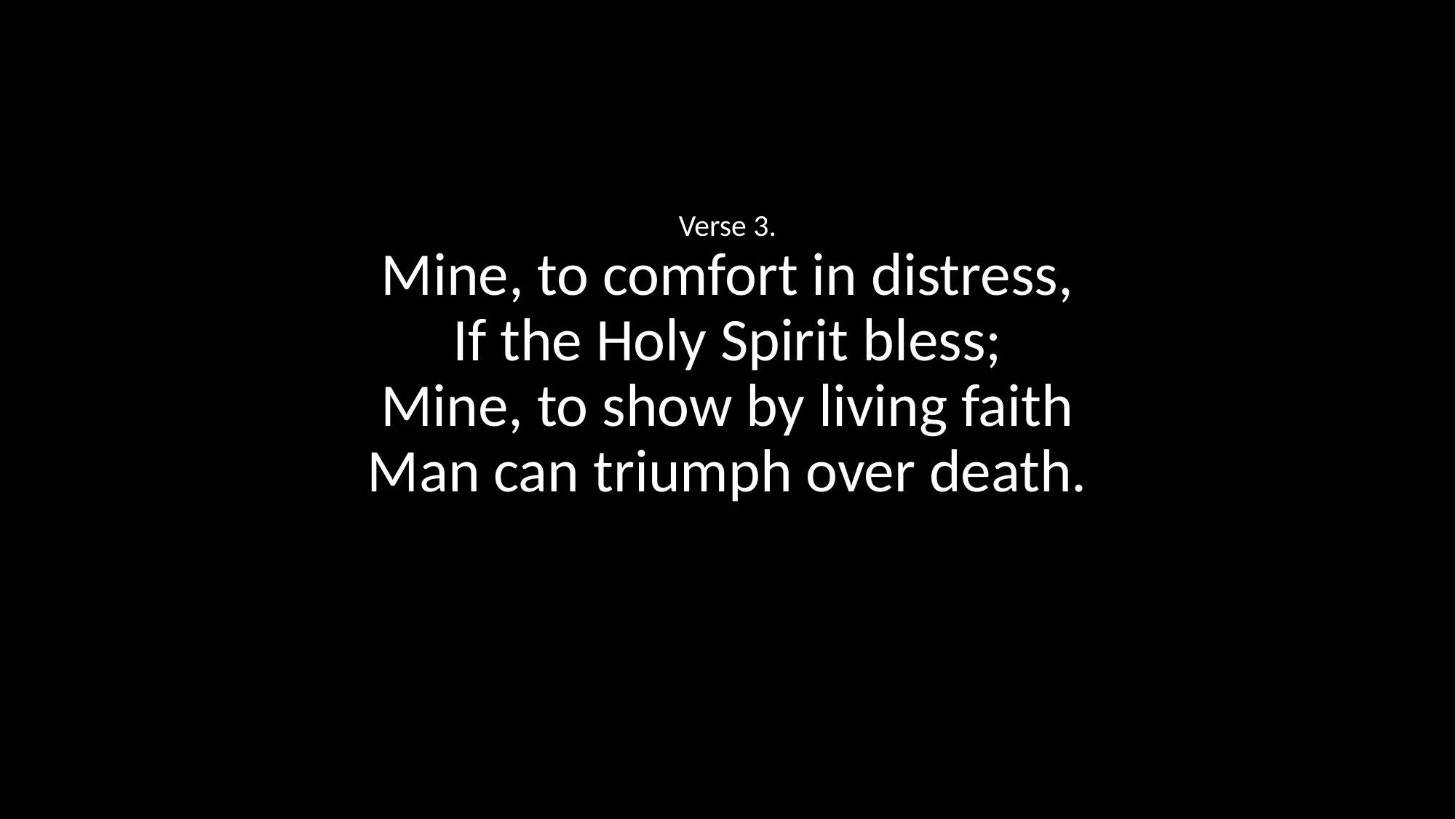

Verse 3.
Mine, to comfort in distress,
If the Holy Spirit bless;
Mine, to show by living faith
Man can triumph over death.